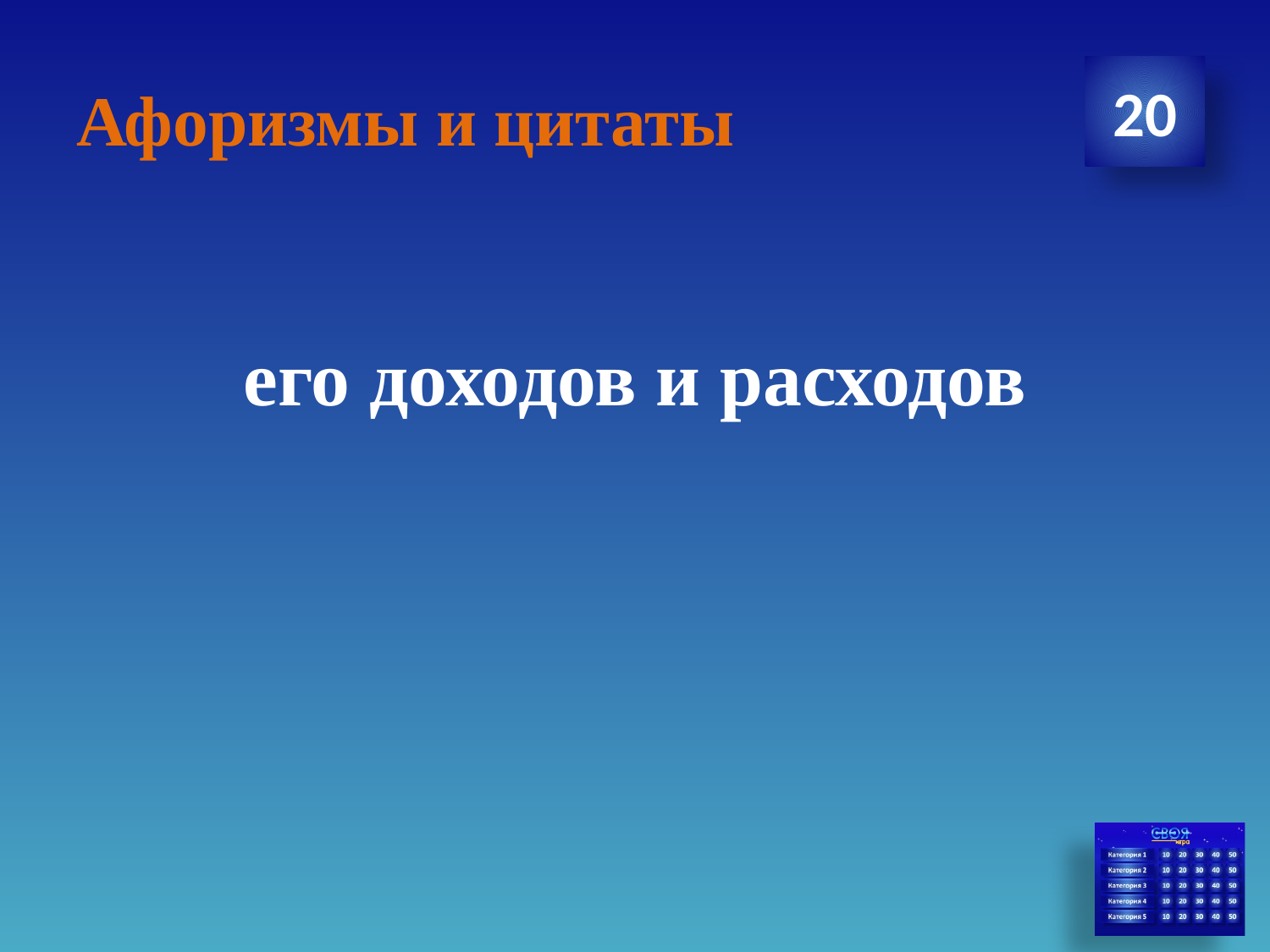

# Афоризмы и цитаты
20

его доходов и расходов